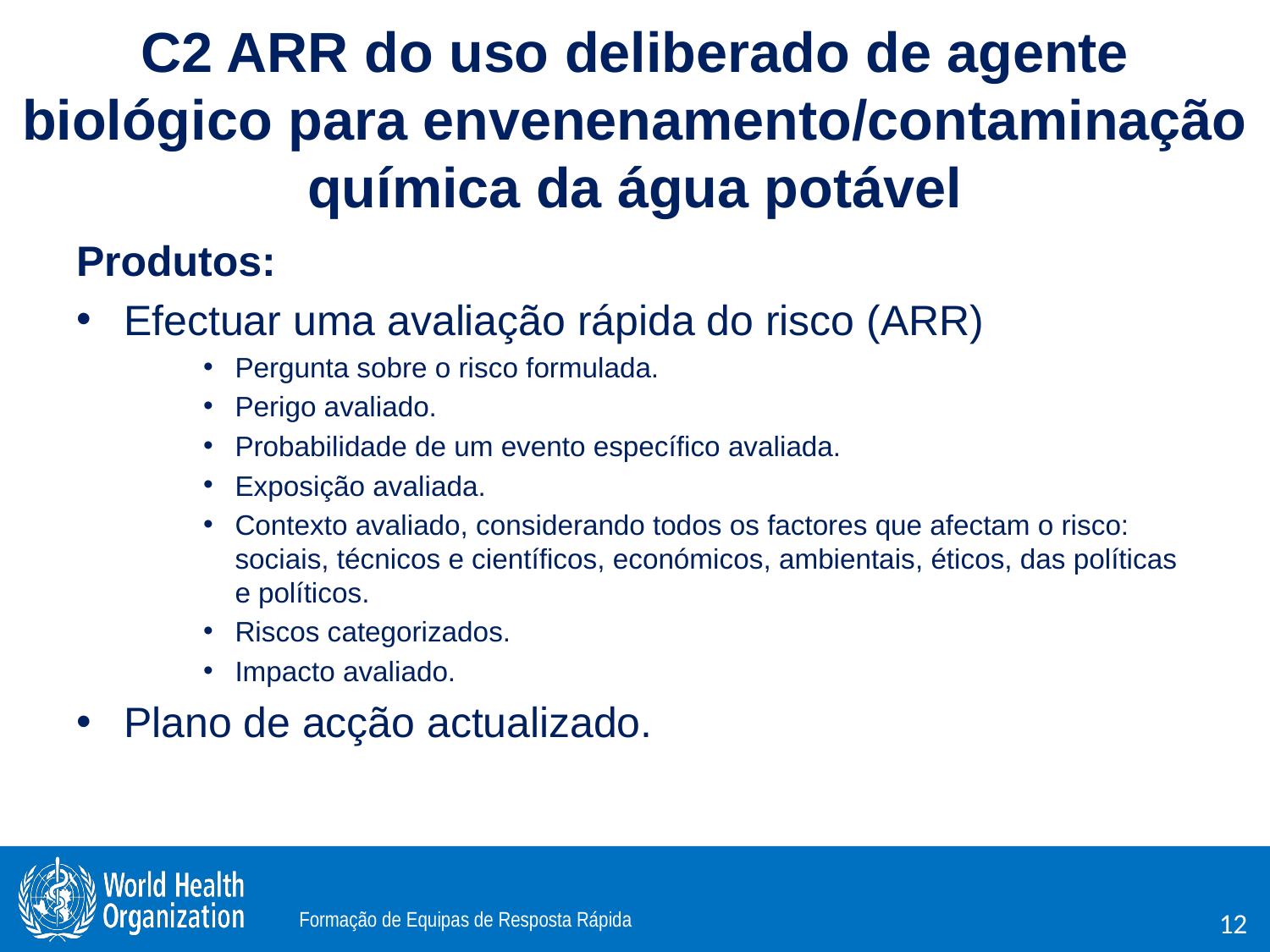

# C2 ARR do uso deliberado de agente biológico para envenenamento/contaminação química da água potável
Produtos:
Efectuar uma avaliação rápida do risco (ARR)
Pergunta sobre o risco formulada.
Perigo avaliado.
Probabilidade de um evento específico avaliada.
Exposição avaliada.
Contexto avaliado, considerando todos os factores que afectam o risco: sociais, técnicos e científicos, económicos, ambientais, éticos, das políticas e políticos.
Riscos categorizados.
Impacto avaliado.
Plano de acção actualizado.